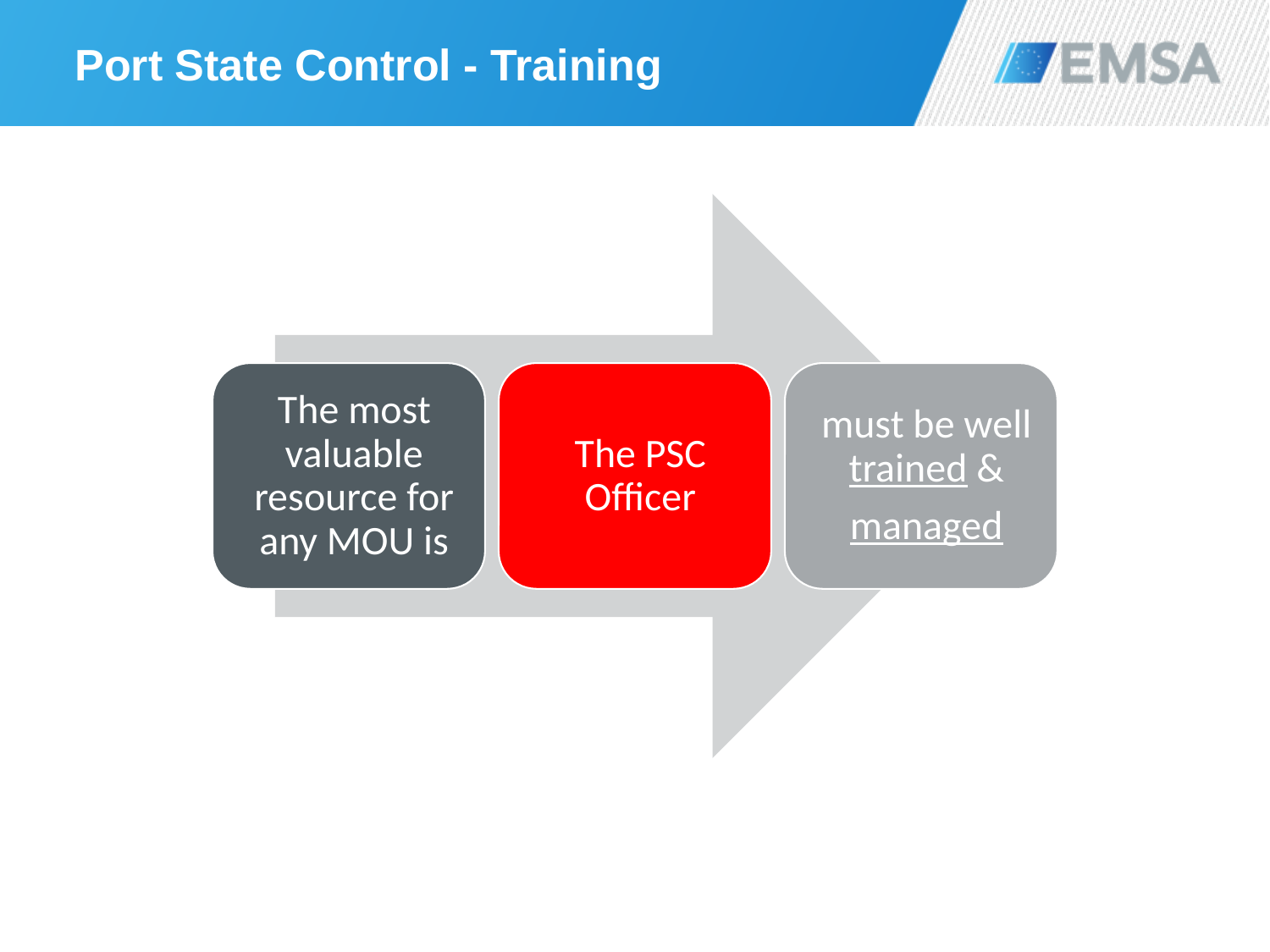

# Port State Control - Training
The most valuable resource for any MOU is
The PSC Officer
must be well trained &
managed